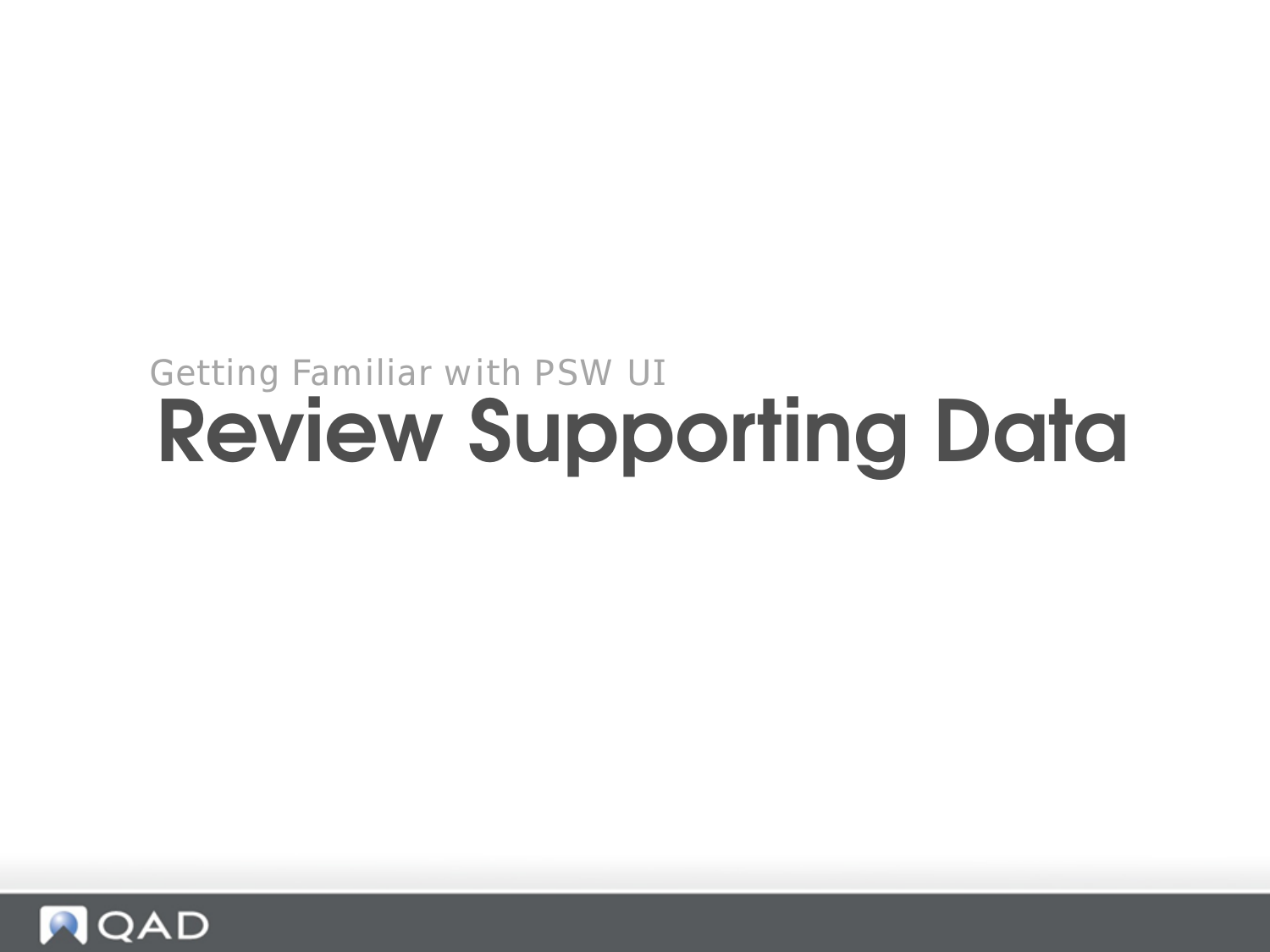

Getting Familiar with PSW UI
 Review Supporting Data